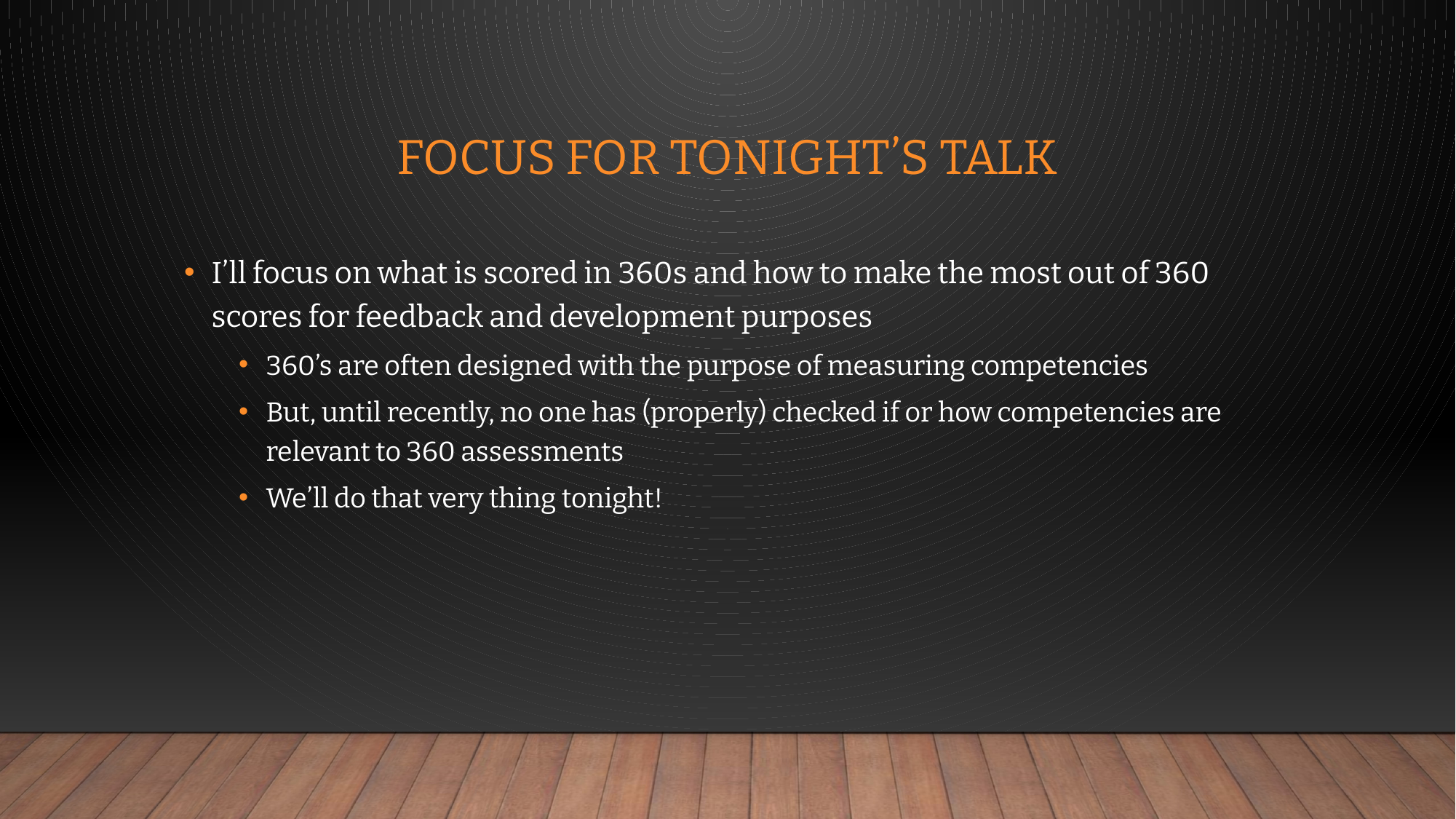

# Focus for Tonight’s Talk
I’ll focus on what is scored in 360s and how to make the most out of 360 scores for feedback and development purposes
360’s are often designed with the purpose of measuring competencies
But, until recently, no one has (properly) checked if or how competencies are relevant to 360 assessments
We’ll do that very thing tonight!